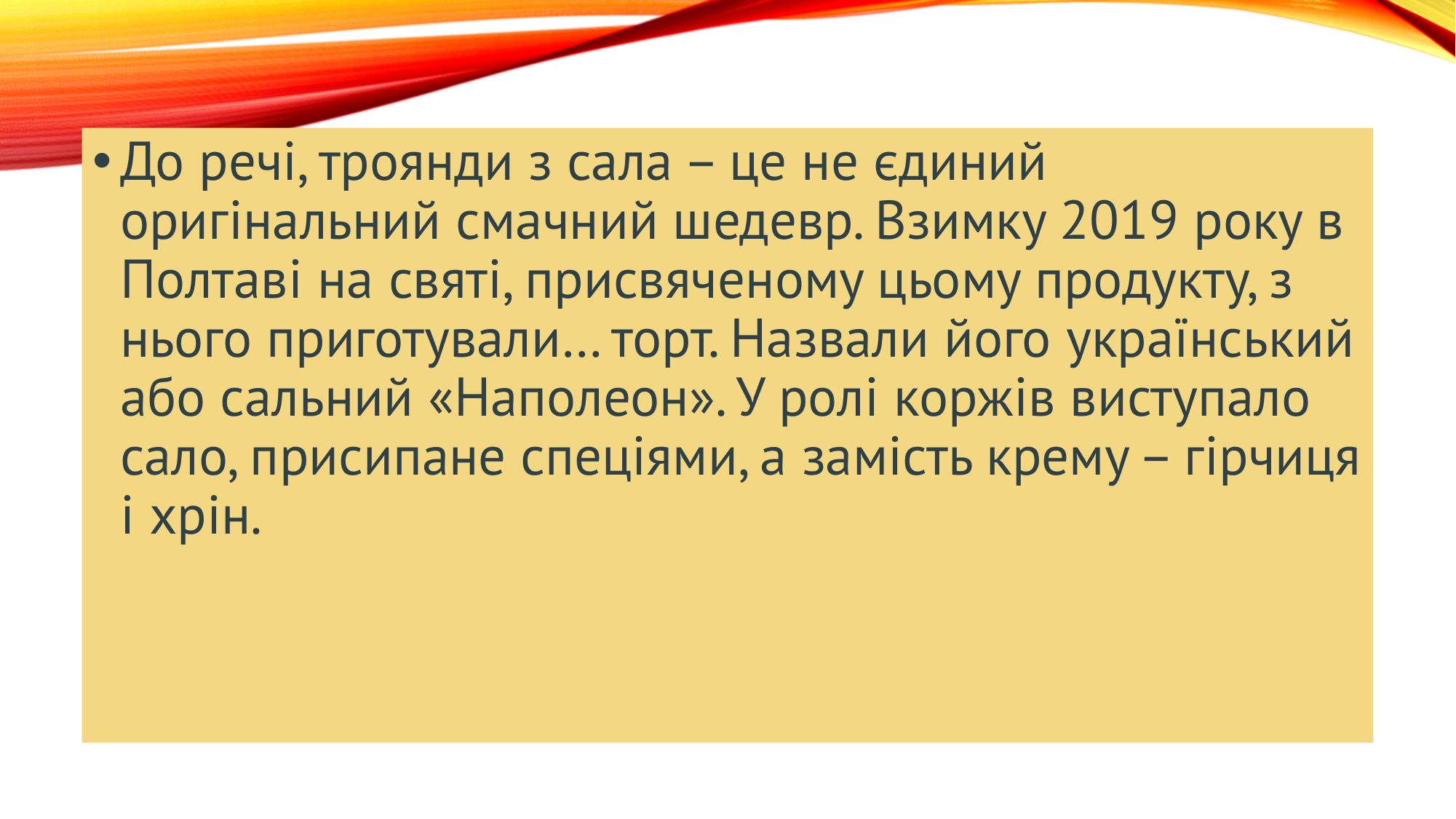

До речі, троянди з сала – це не єдиний оригінальний смачний шедевр. Взимку 2019 року в Полтаві на святі, присвяченому цьому продукту, з нього приготували… торт. Назвали його український або сальний «Наполеон». У ролі коржів виступало сало, присипане спеціями, а замість крему – гірчиця і хрін.